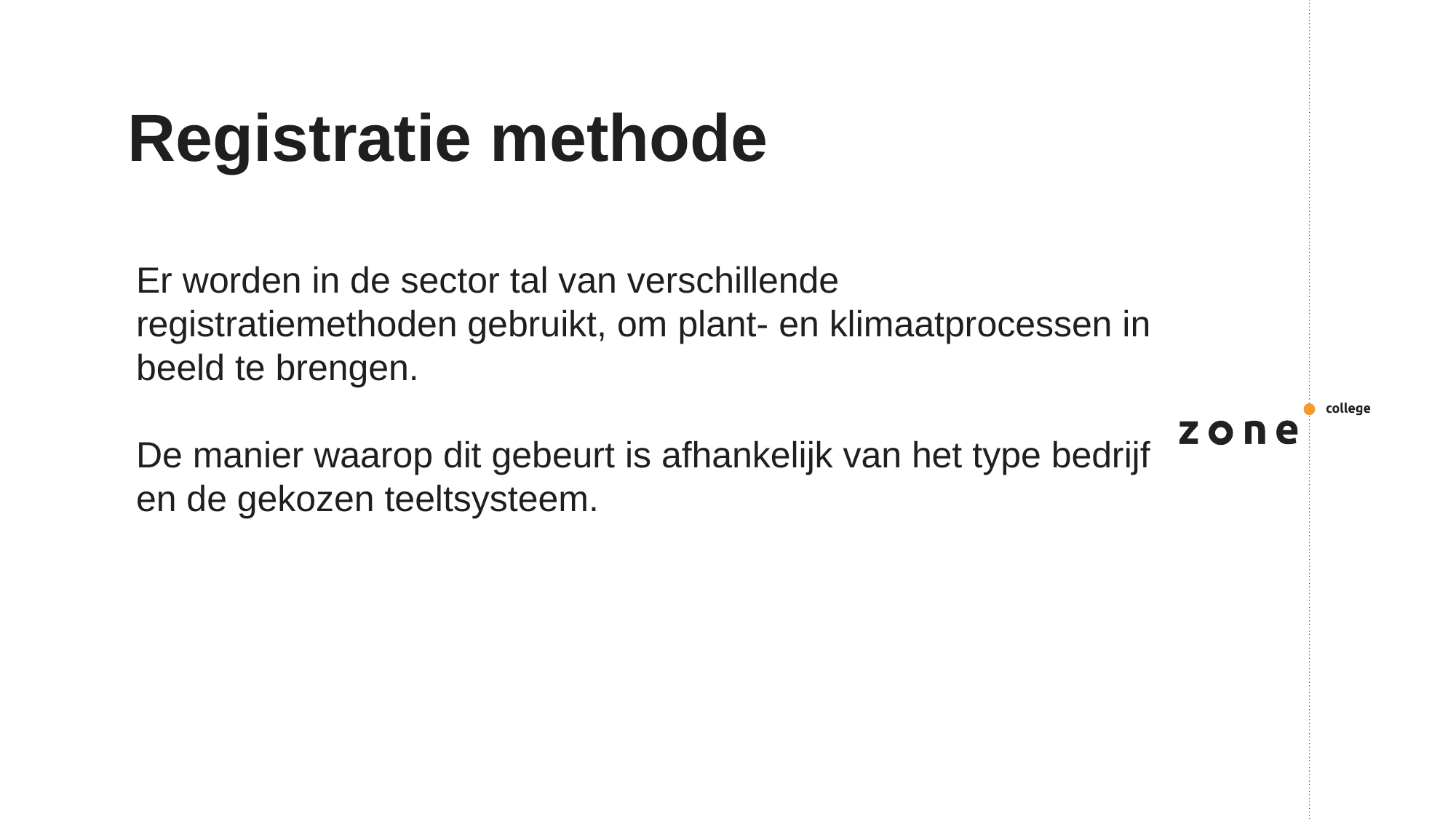

# Registratie methode

Er worden in de sector tal van verschillende registratiemethoden gebruikt, om plant- en klimaatprocessen in beeld te brengen.

De manier waarop dit gebeurt is afhankelijk van het type bedrijf en de gekozen teeltsysteem.